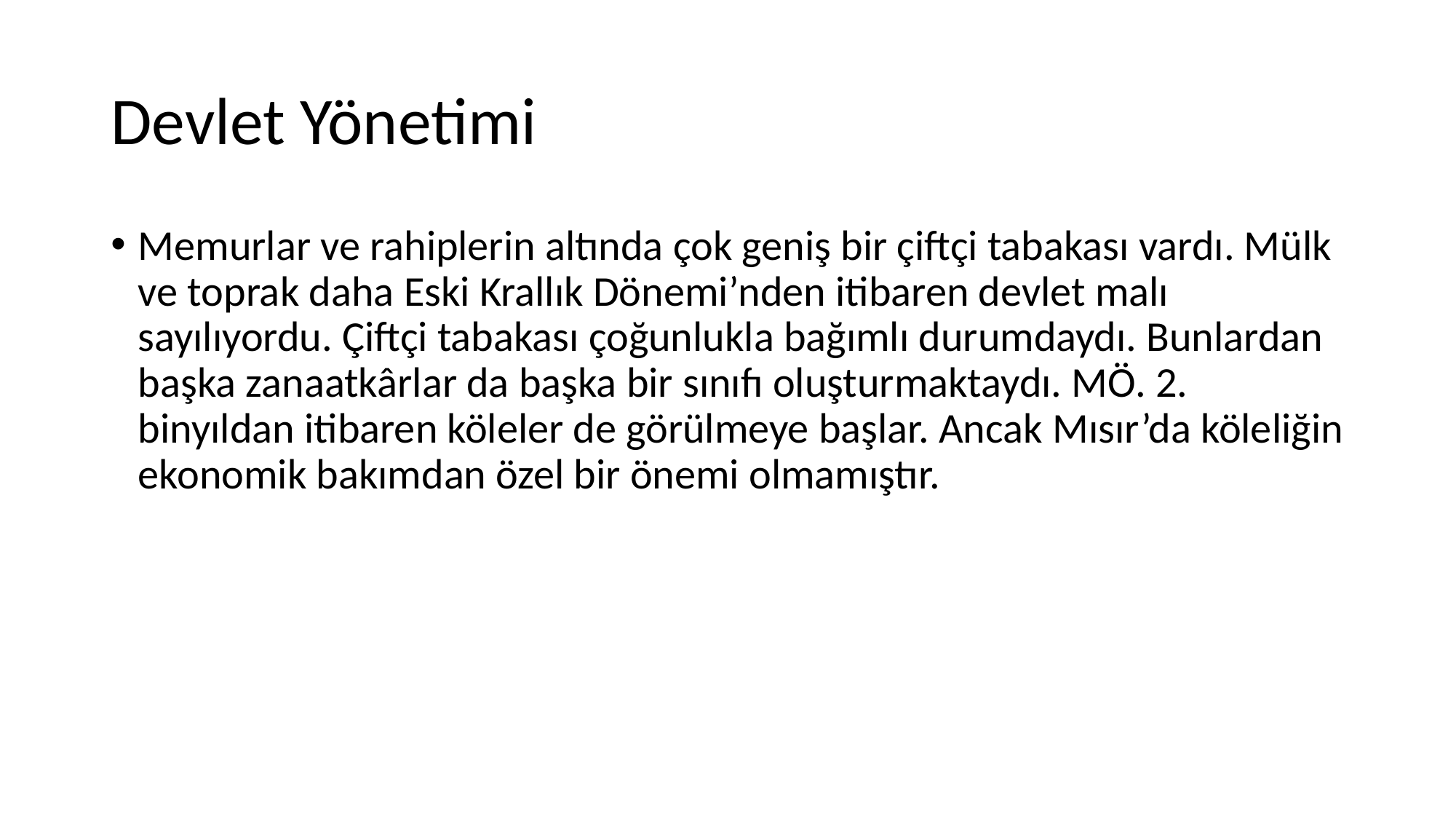

# Devlet Yönetimi
Memurlar ve rahiplerin altında çok geniş bir çiftçi tabakası vardı. Mülk ve toprak daha Eski Krallık Dönemi’nden itibaren devlet malı sayılıyordu. Çiftçi tabakası çoğunlukla bağımlı durumdaydı. Bunlardan başka zanaatkârlar da başka bir sınıfı oluşturmaktaydı. MÖ. 2. binyıldan itibaren köleler de görülmeye başlar. Ancak Mısır’da köleliğin ekonomik bakımdan özel bir önemi olmamıştır.